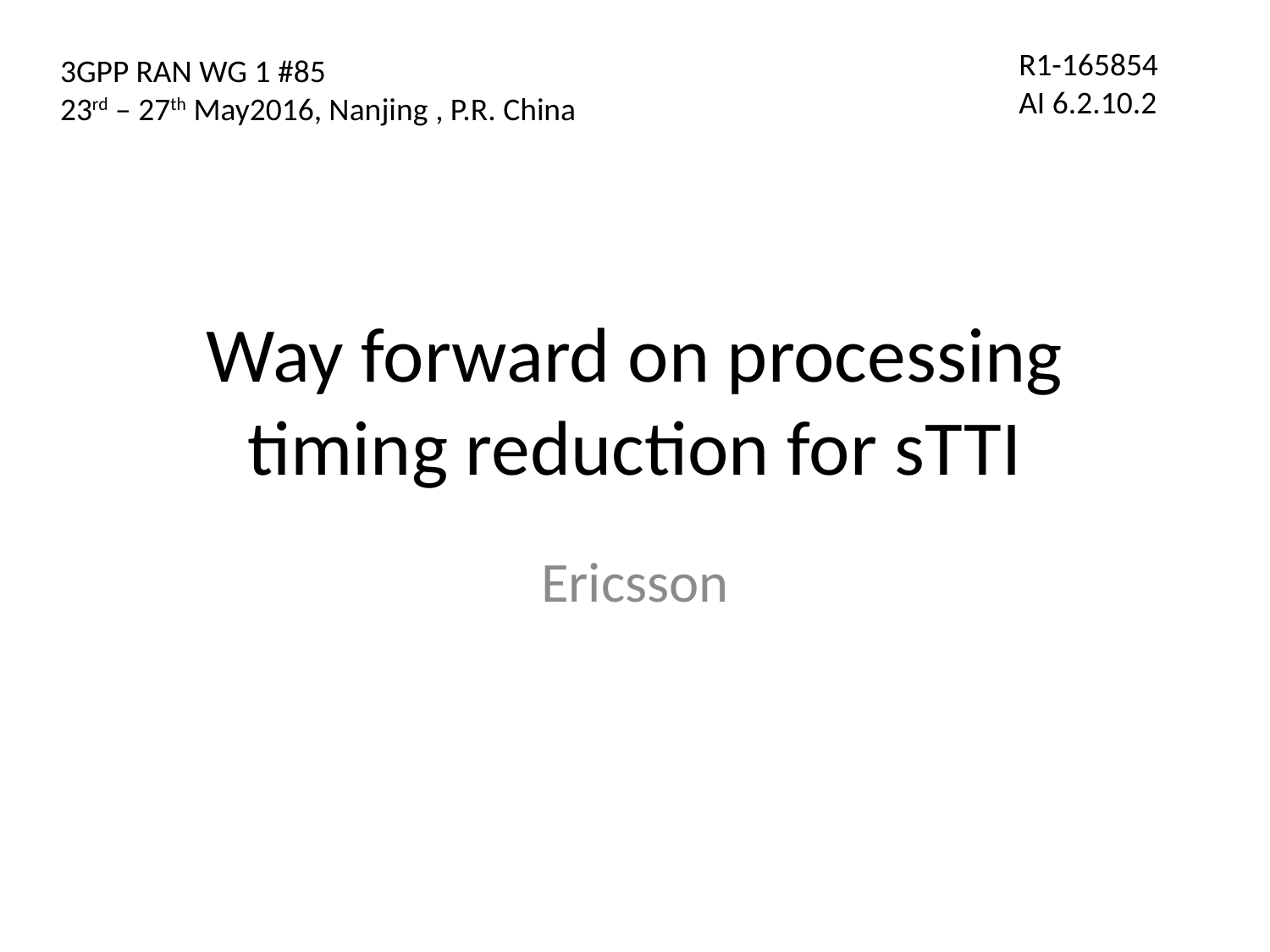

R1-165854
AI 6.2.10.2
3GPP RAN WG 1 #85
23rd – 27th May2016, Nanjing , P.R. China
# Way forward on processing timing reduction for sTTI
Ericsson